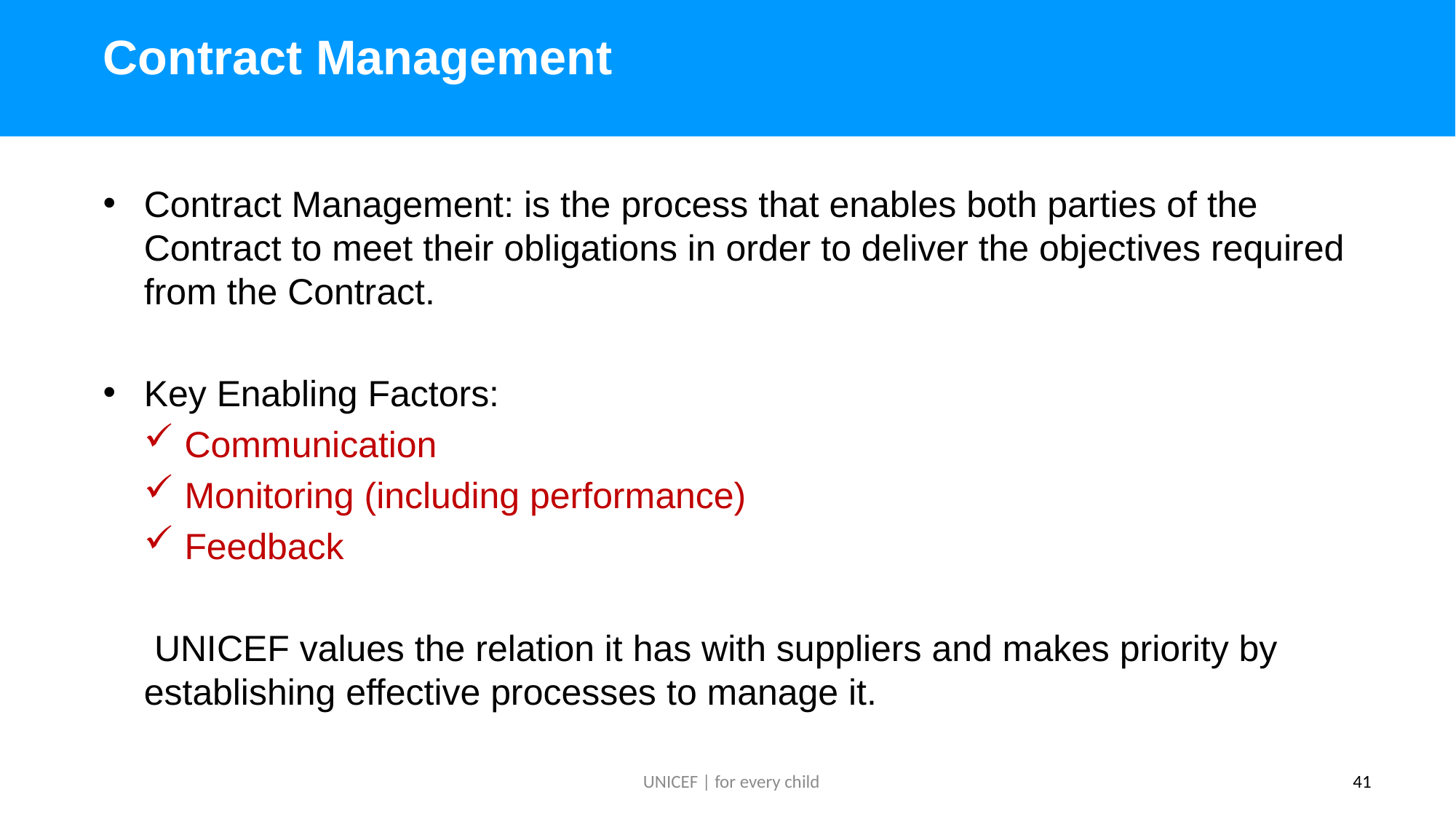

# Contract Management
Contract Management: is the process that enables both parties of the Contract to meet their obligations in order to deliver the objectives required from the Contract.

Key Enabling Factors:
 Communication
 Monitoring (including performance)
 Feedback

 UNICEF values the relation it has with suppliers and makes priority by establishing effective processes to manage it.

  UNICEF | for every child
41